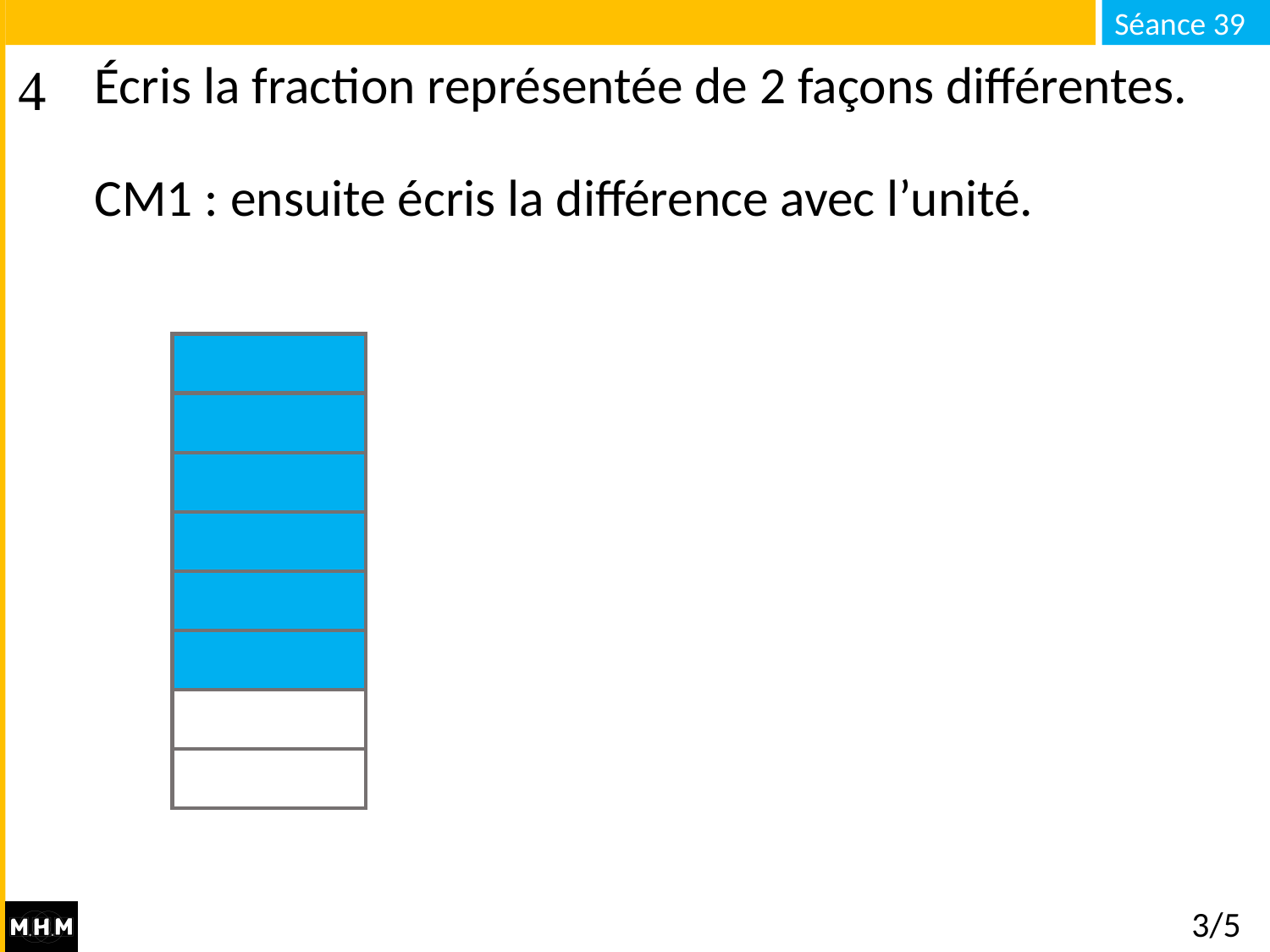

Écris la fraction représentée de 2 façons différentes.
CM1 : ensuite écris la différence avec l’unité.

# 3/5